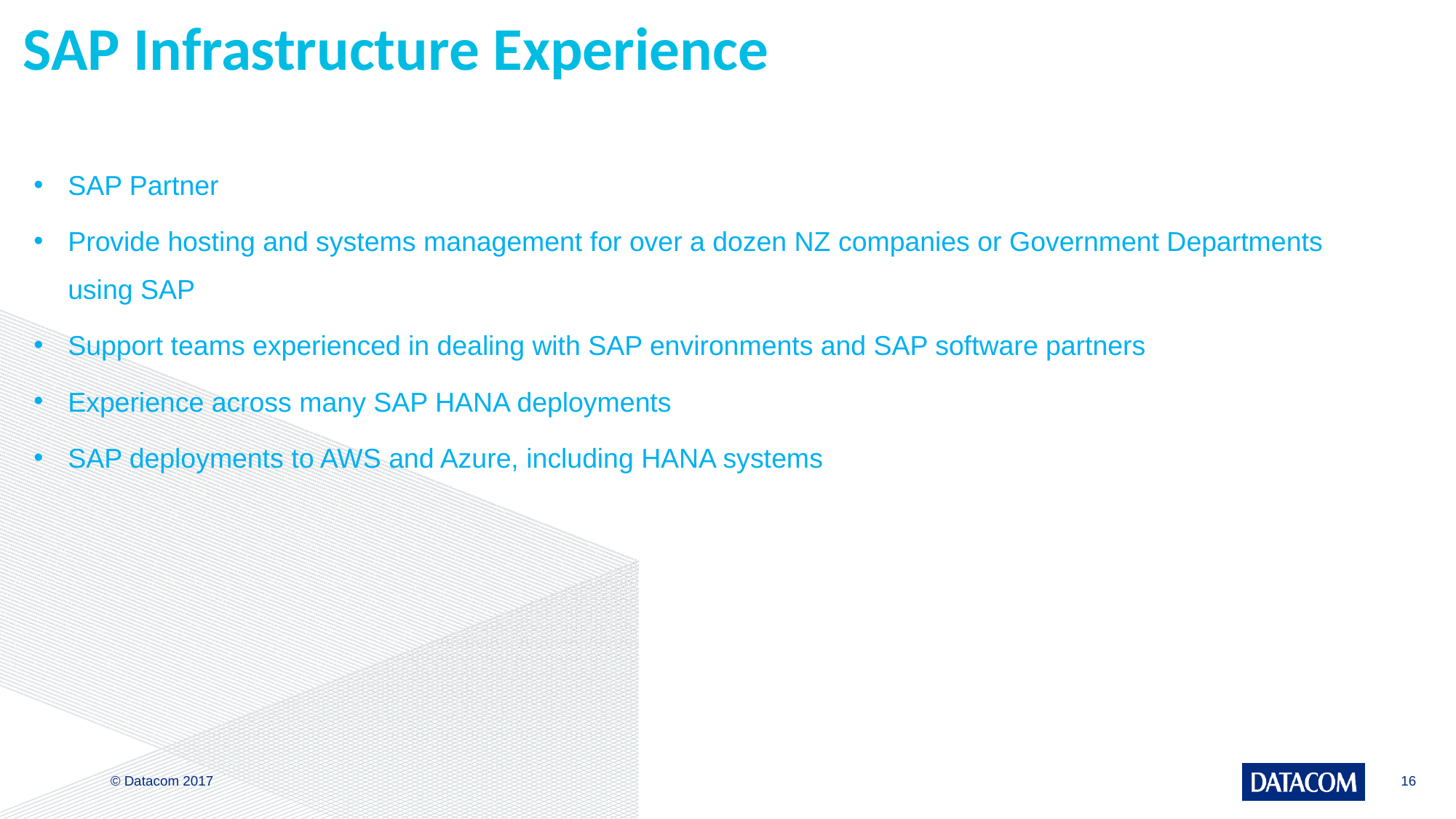

SAP Infrastructure Experience
SAP Partner
Provide hosting and systems management for over a dozen NZ companies or Government Departments using SAP
Support teams experienced in dealing with SAP environments and SAP software partners
Experience across many SAP HANA deployments
SAP deployments to AWS and Azure, including HANA systems

© Datacom 2017
16
16